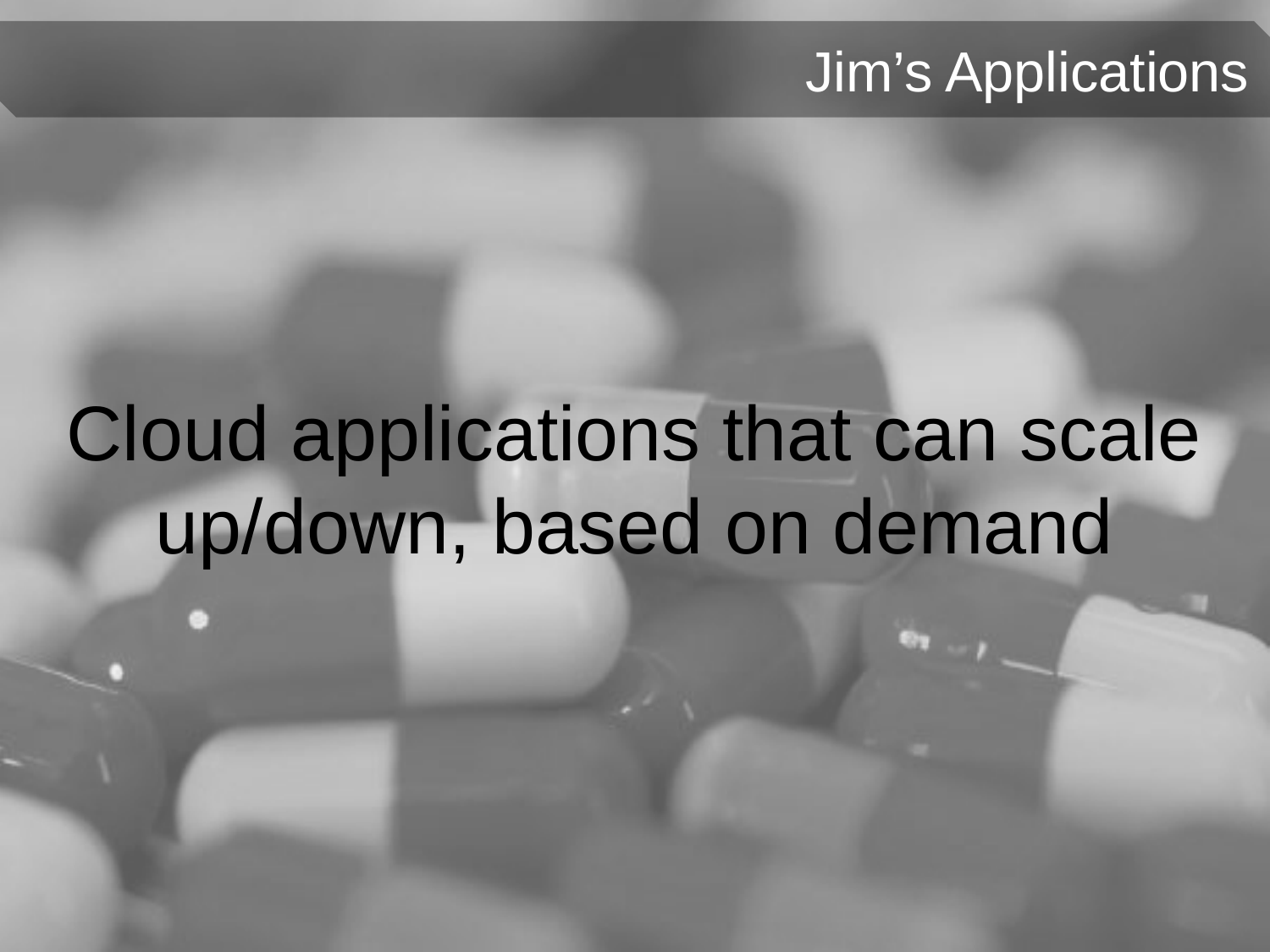

Cloud applications that can scale up/down, based on demand